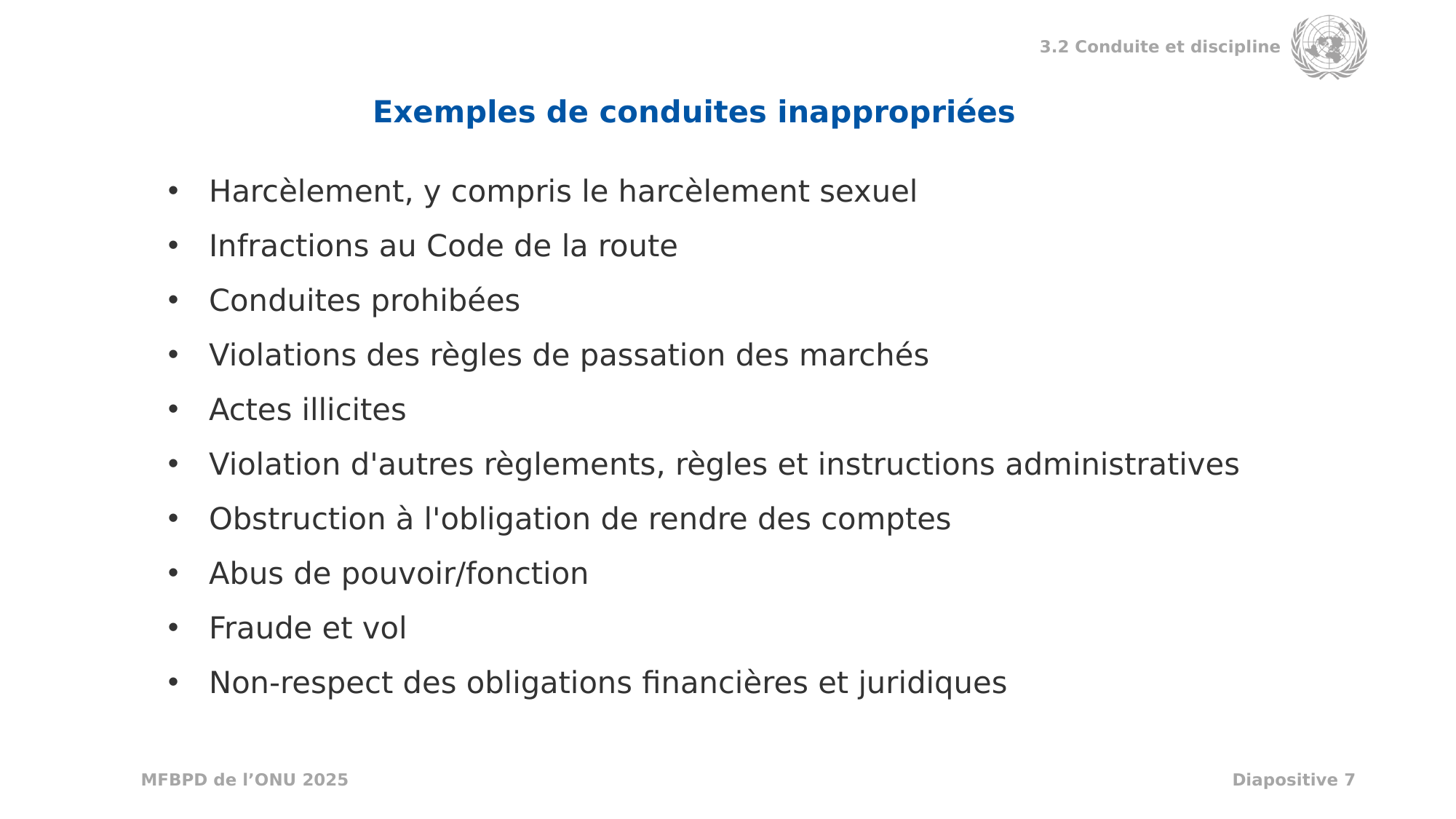

Exemples de conduites inappropriées
Harcèlement, y compris le harcèlement sexuel
Infractions au Code de la route
Conduites prohibées
Violations des règles de passation des marchés
Actes illicites
Violation d'autres règlements, règles et instructions administratives
Obstruction à l'obligation de rendre des comptes
Abus de pouvoir/fonction
Fraude et vol
Non-respect des obligations financières et juridiques